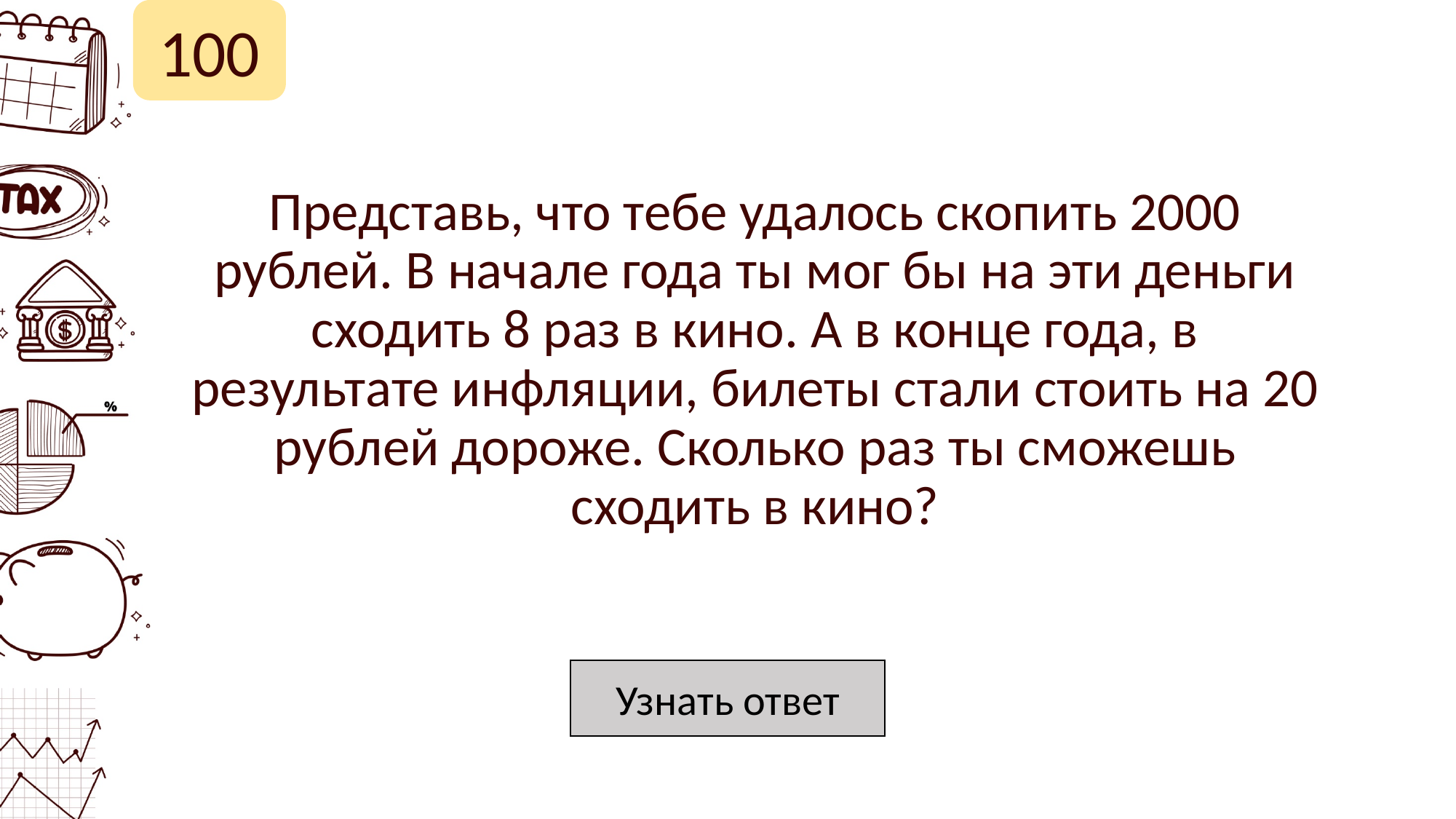

100
# Представь, что тебе удалось скопить 2000 рублей. В начале года ты мог бы на эти деньги сходить 8 раз в кино. А в конце года, в результате инфляции, билеты стали стоить на 20 рублей дороже. Сколько раз ты сможешь сходить в кино?